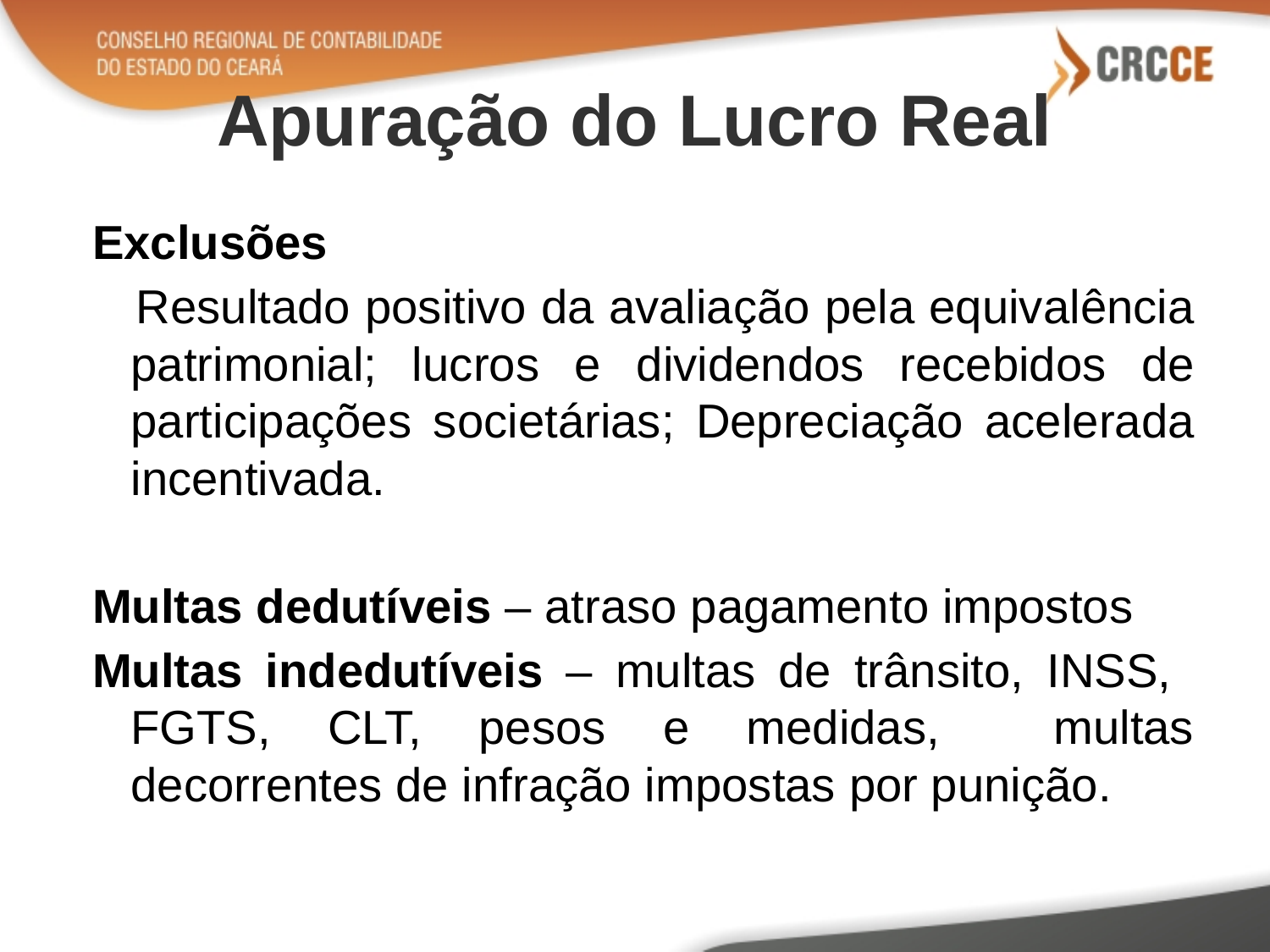

# Apuração do Lucro Real
Exclusões
   Resultado positivo da avaliação pela equivalência patrimonial; lucros e dividendos recebidos de participações societárias; Depreciação acelerada incentivada.

Multas dedutíveis – atraso pagamento impostos
Multas indedutíveis – multas de trânsito, INSS,  FGTS, CLT, pesos e medidas,  multas decorrentes de infração impostas por punição.